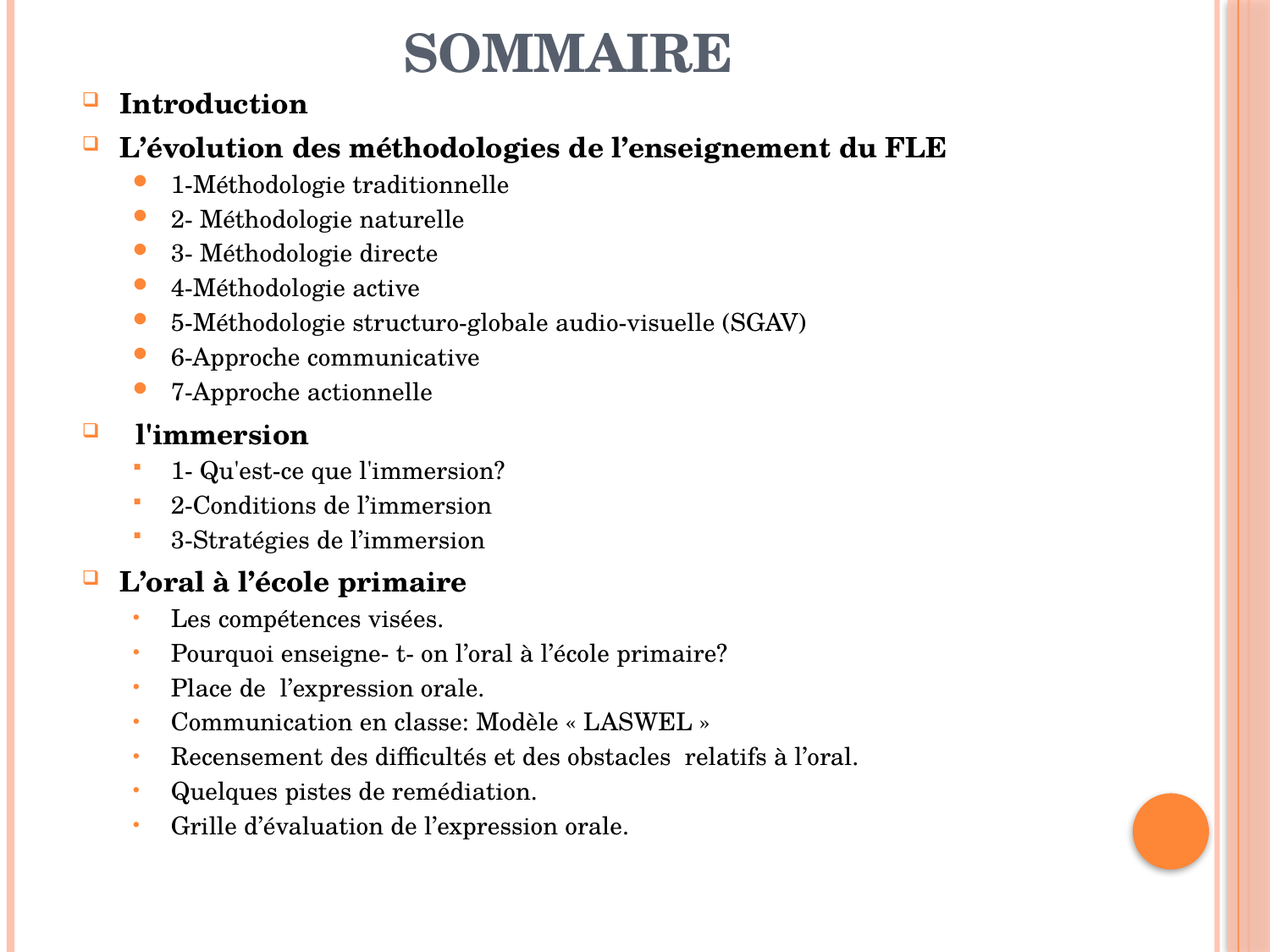

# Sommaire
Introduction
L’évolution des méthodologies de l’enseignement du FLE
1-Méthodologie traditionnelle
2- Méthodologie naturelle
3- Méthodologie directe
4-Méthodologie active
5-Méthodologie structuro-globale audio-visuelle (SGAV)
6-Approche communicative
7-Approche actionnelle
  l'immersion
1- Qu'est-ce que l'immersion?
2-Conditions de l’immersion
3-Stratégies de l’immersion
L’oral à l’école primaire
Les compétences visées.
Pourquoi enseigne- t- on l’oral à l’école primaire?
Place de  l’expression orale.
Communication en classe: Modèle « LASWEL »
Recensement des difficultés et des obstacles  relatifs à l’oral.
Quelques pistes de remédiation.
Grille d’évaluation de l’expression orale.